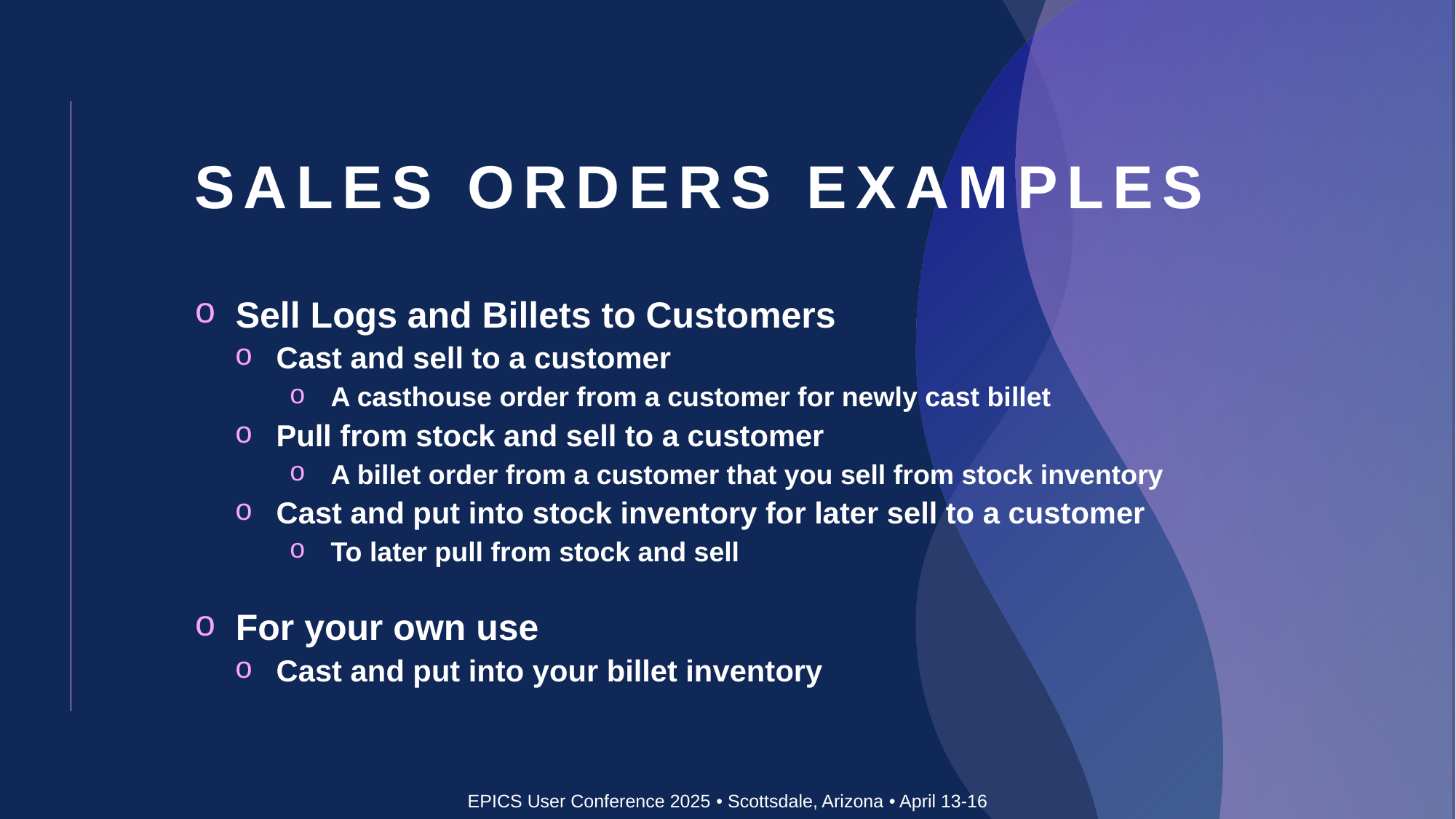

# Sales Orders Examples
Sell Logs and Billets to Customers
Cast and sell to a customer
A casthouse order from a customer for newly cast billet
Pull from stock and sell to a customer
A billet order from a customer that you sell from stock inventory
Cast and put into stock inventory for later sell to a customer
To later pull from stock and sell
For your own use
Cast and put into your billet inventory